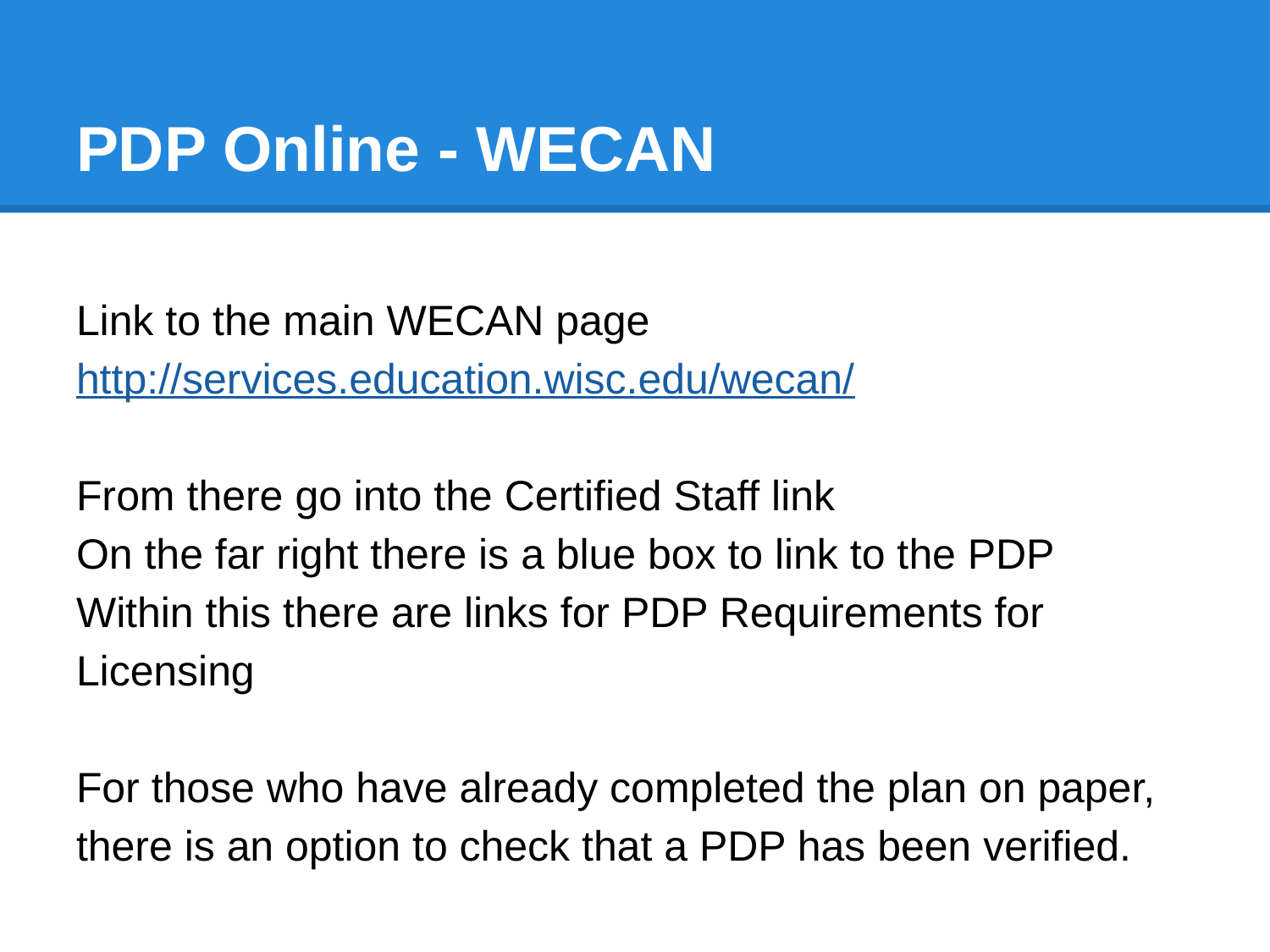

# PDP Online - WECAN

Link to the main WECAN page http://services.education.wisc.edu/wecan/

From there go into the Certified Staff link
On the far right there is a blue box to link to the PDP
Within this there are links for PDP Requirements for Licensing

For those who have already completed the plan on paper, there is an option to check that a PDP has been verified.